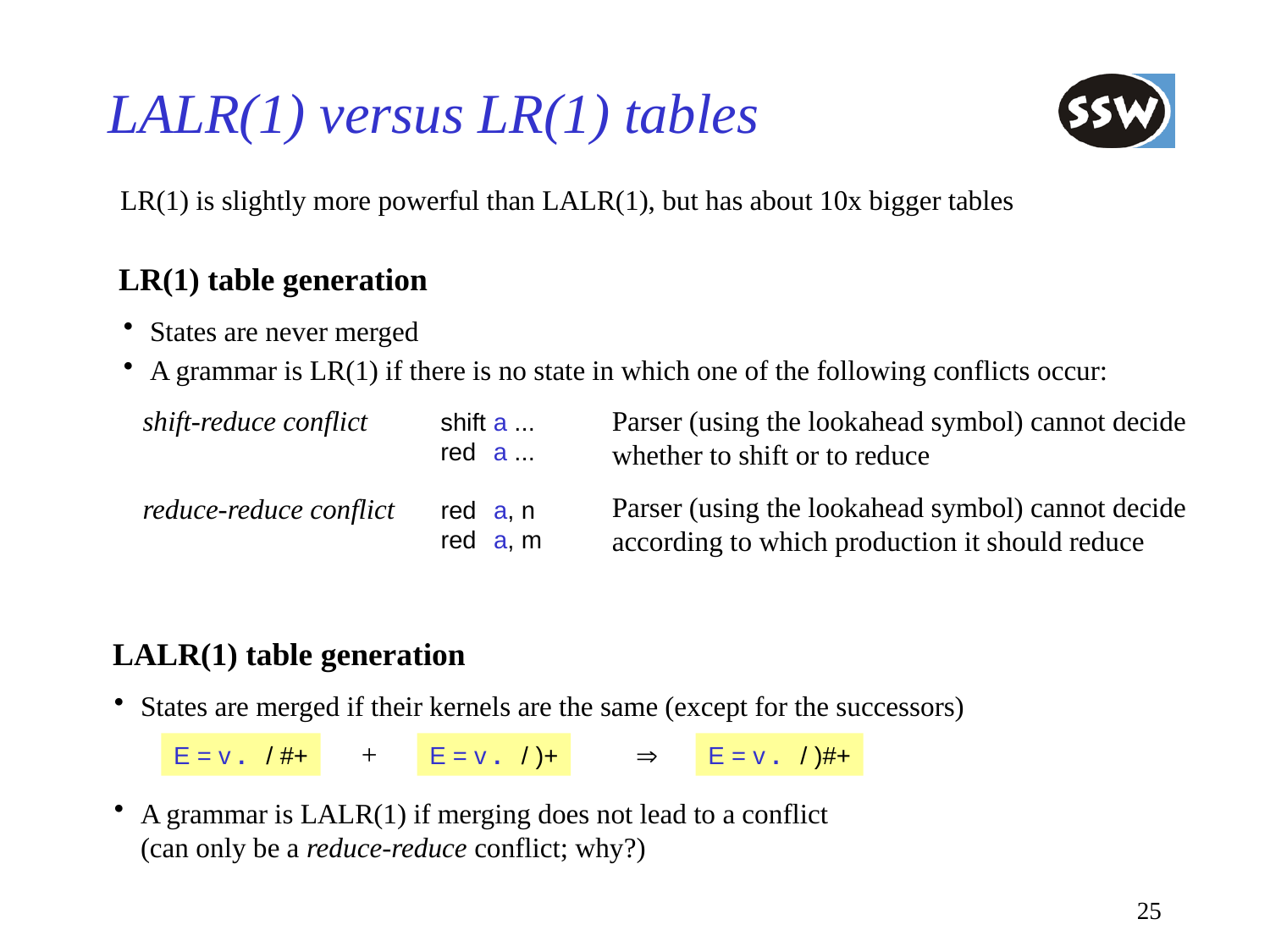

# LALR(1) versus LR(1) tables
LR(1) is slightly more powerful than LALR(1), but has about 10x bigger tables
LR(1) table generation
States are never merged
A grammar is LR(1) if there is no state in which one of the following conflicts occur:
shift-reduce conflict
Parser (using the lookahead symbol) cannot decide
whether to shift or to reduce
shift	a ...
red	a ...
Parser (using the lookahead symbol) cannot decide
according to which production it should reduce
reduce-reduce conflict
red	a, n
red	a, m
LALR(1) table generation
States are merged if their kernels are the same (except for the successors)
A grammar is LALR(1) if merging does not lead to a conflict
(can only be a reduce-reduce conflict; why?)
+
⇒
E = v .   / #+
E = v .   / )+
E = v .   / )#+
25